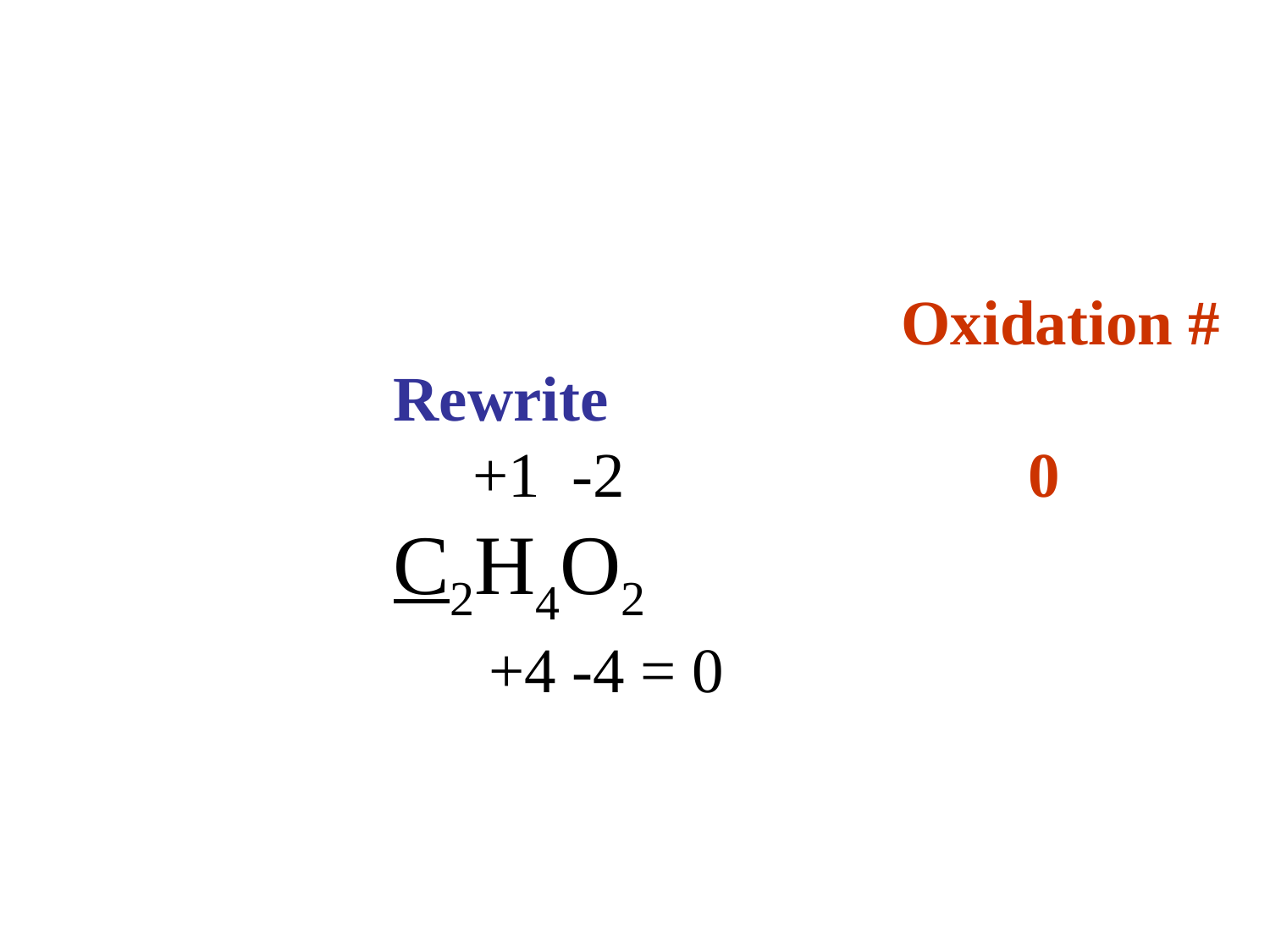

Oxidation #
			Rewrite
			     +1  -2				0
			C2H4O2
			      +4 -4 = 0